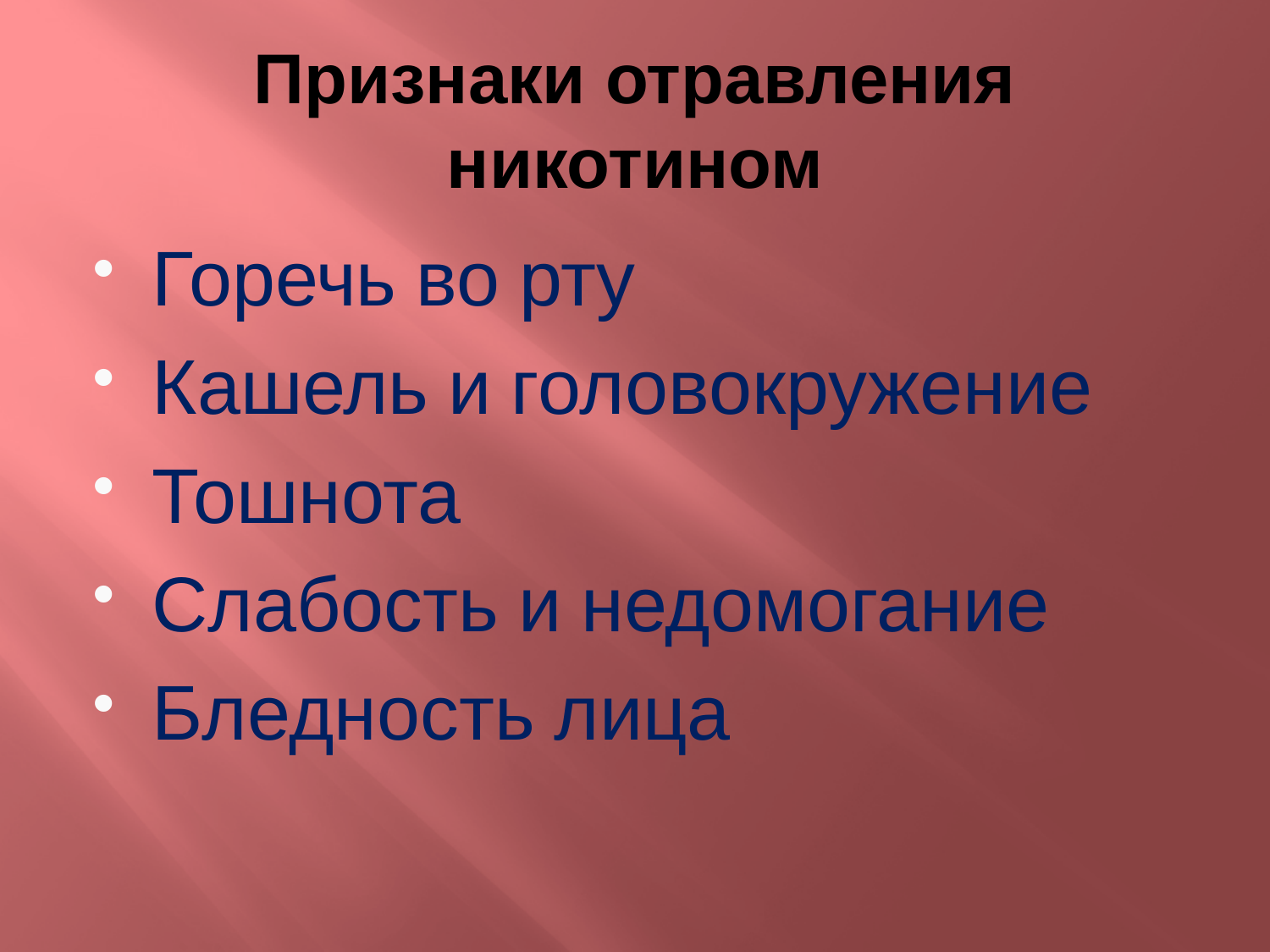

# Признаки отравления никотином
Горечь во рту
Кашель и головокружение
Тошнота
Слабость и недомогание
Бледность лица